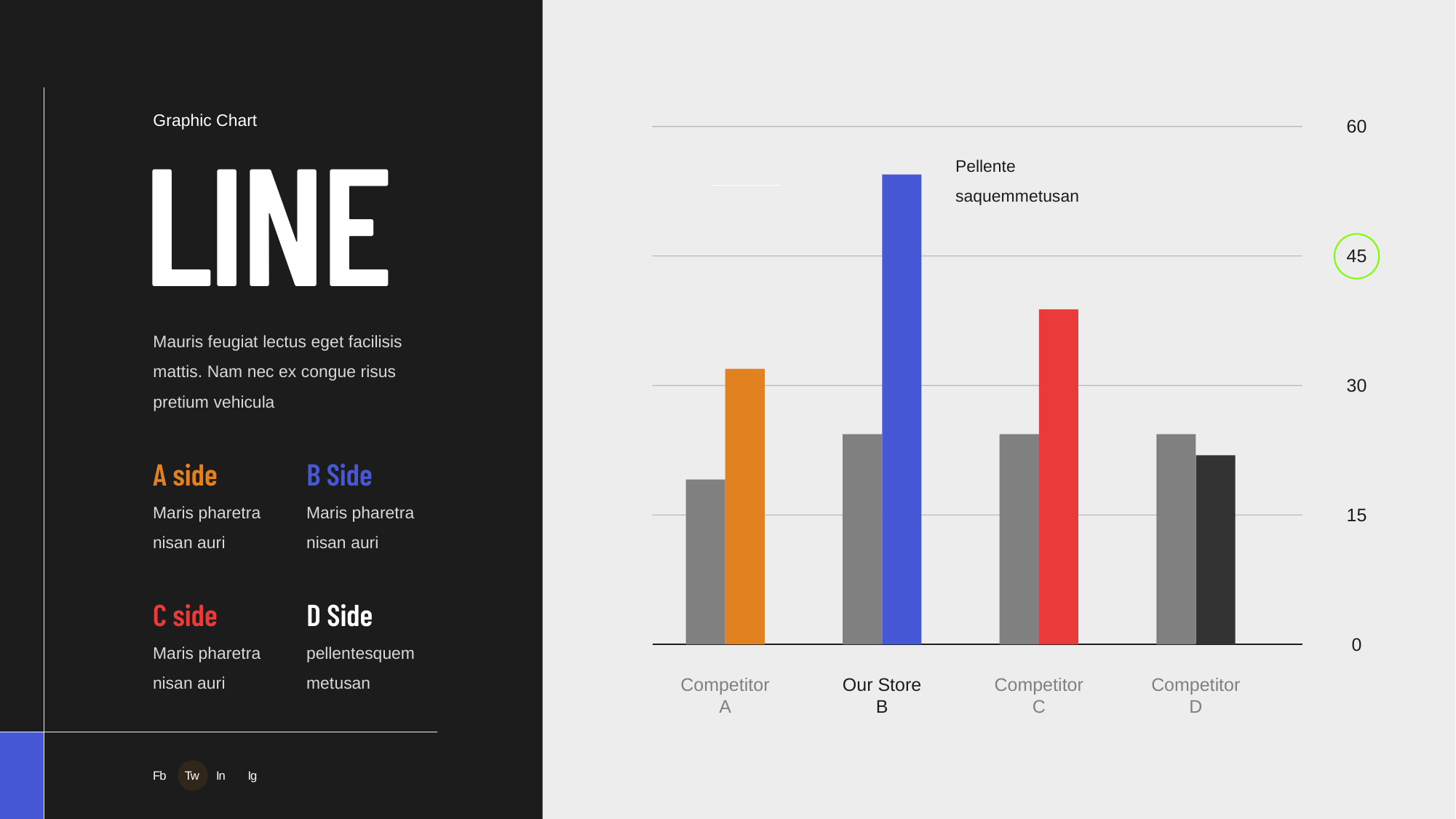

Graphic Chart
60
LINE
Pellente saquemmetusan

45

Mauris feugiat lectus eget facilisis mattis. Nam nec ex congue risus pretium vehicula

30

A side
B Side

Maris pharetra nisan auri
Maris pharetra nisan auri
15
C side
D Side
0
Maris pharetra nisan auri
pellentesquem metusan
Competitor
A
Our Store
B
Competitor
C
Competitor
D

Fb
Tw
In
Ig